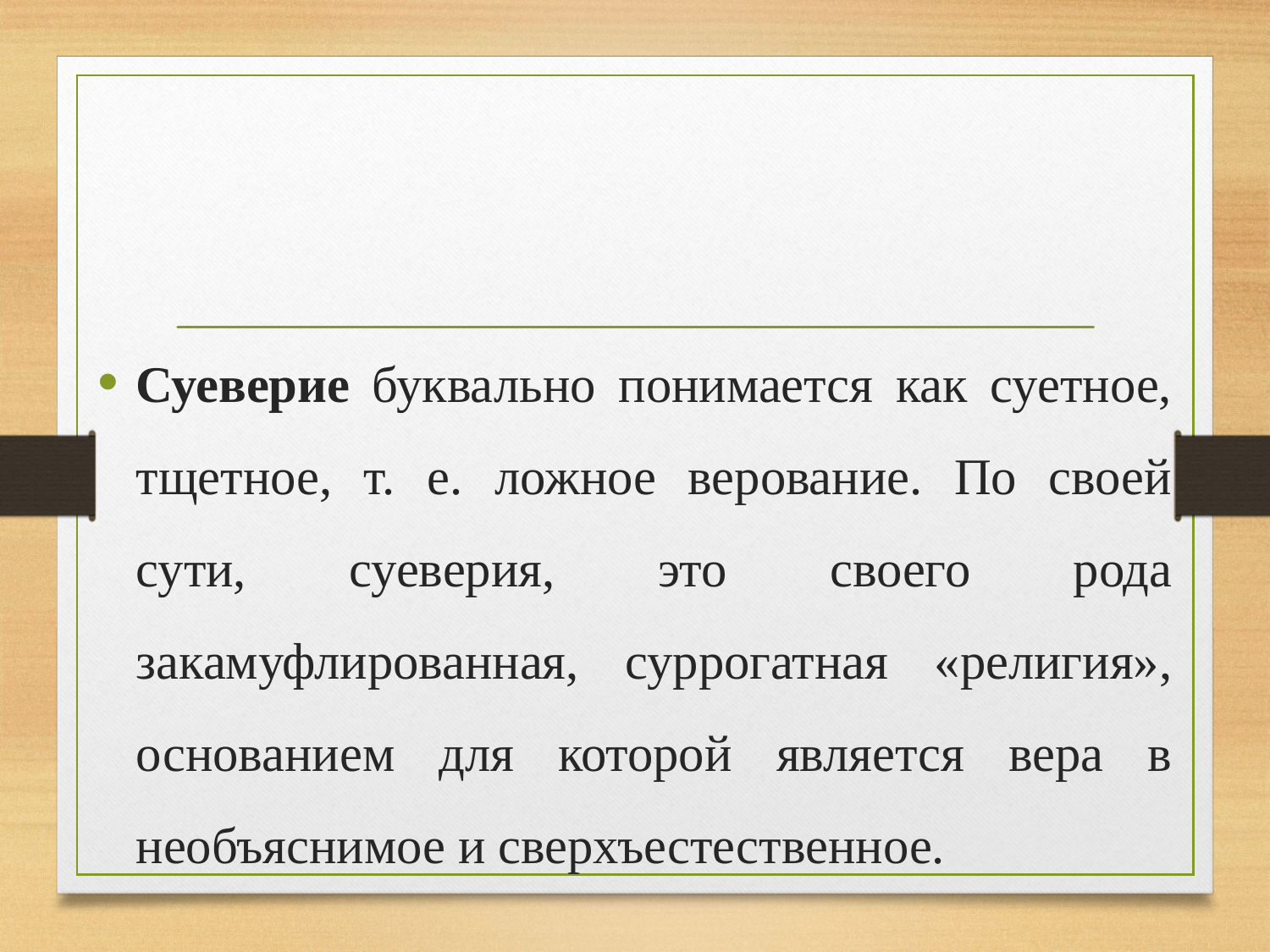

#

Суеверие буквально понимается как суетное, тщетное, т. е. ложное верование. По своей сути, суеверия, это своего рода закамуфлированная, суррогатная «религия», основанием для которой является вера в необъяснимое и сверхъестественное.